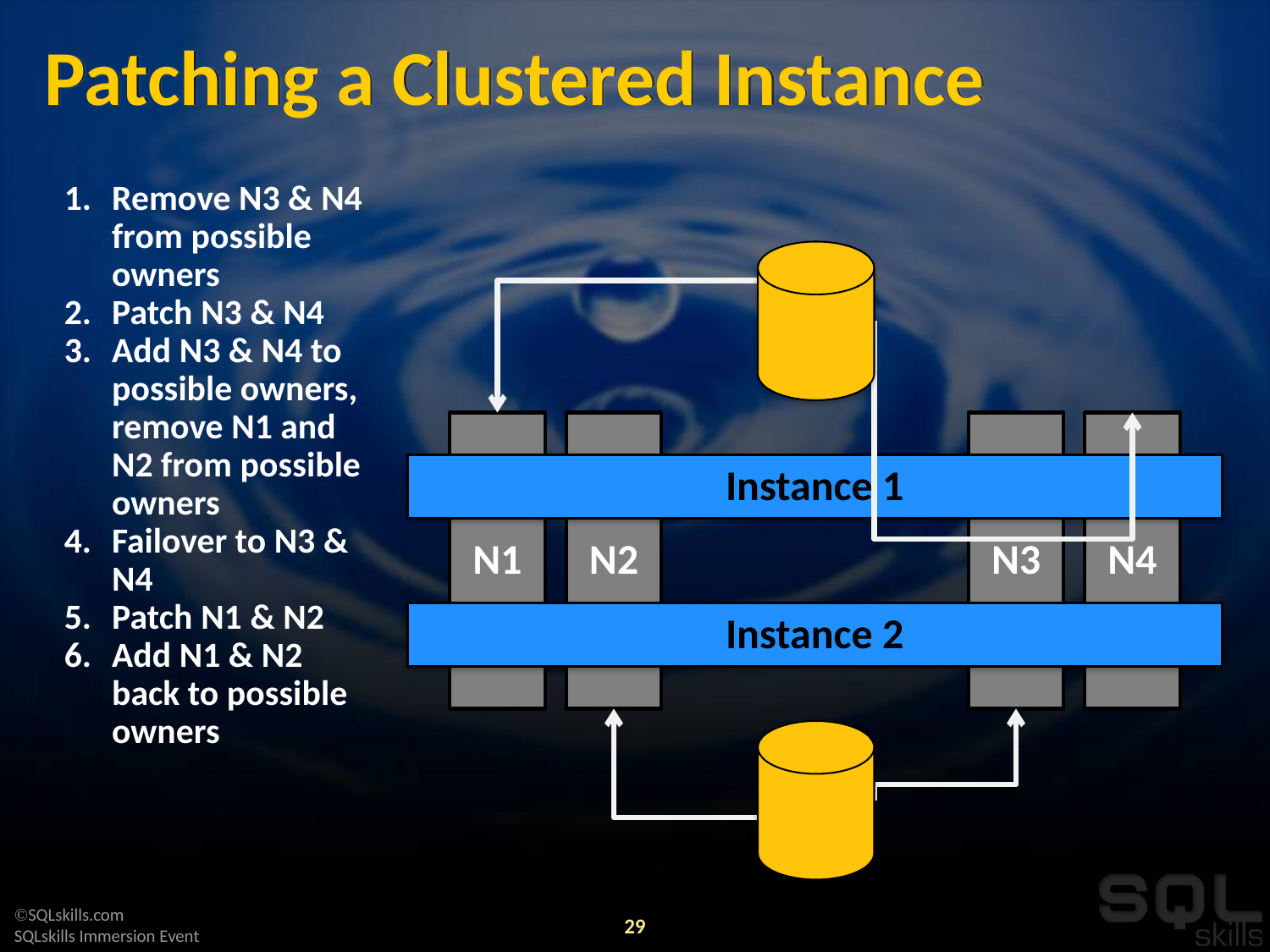

# Patching a Clustered Instance
Remove N3 & N4 from possible owners
Patch N3 & N4
Add N3 & N4 to possible owners, remove N1 and N2 from possible owners
Failover to N3 & N4
Patch N1 & N2
Add N1 & N2 back to possible owners

N1
N2
N3
N4
Instance 1
Instance 2

29